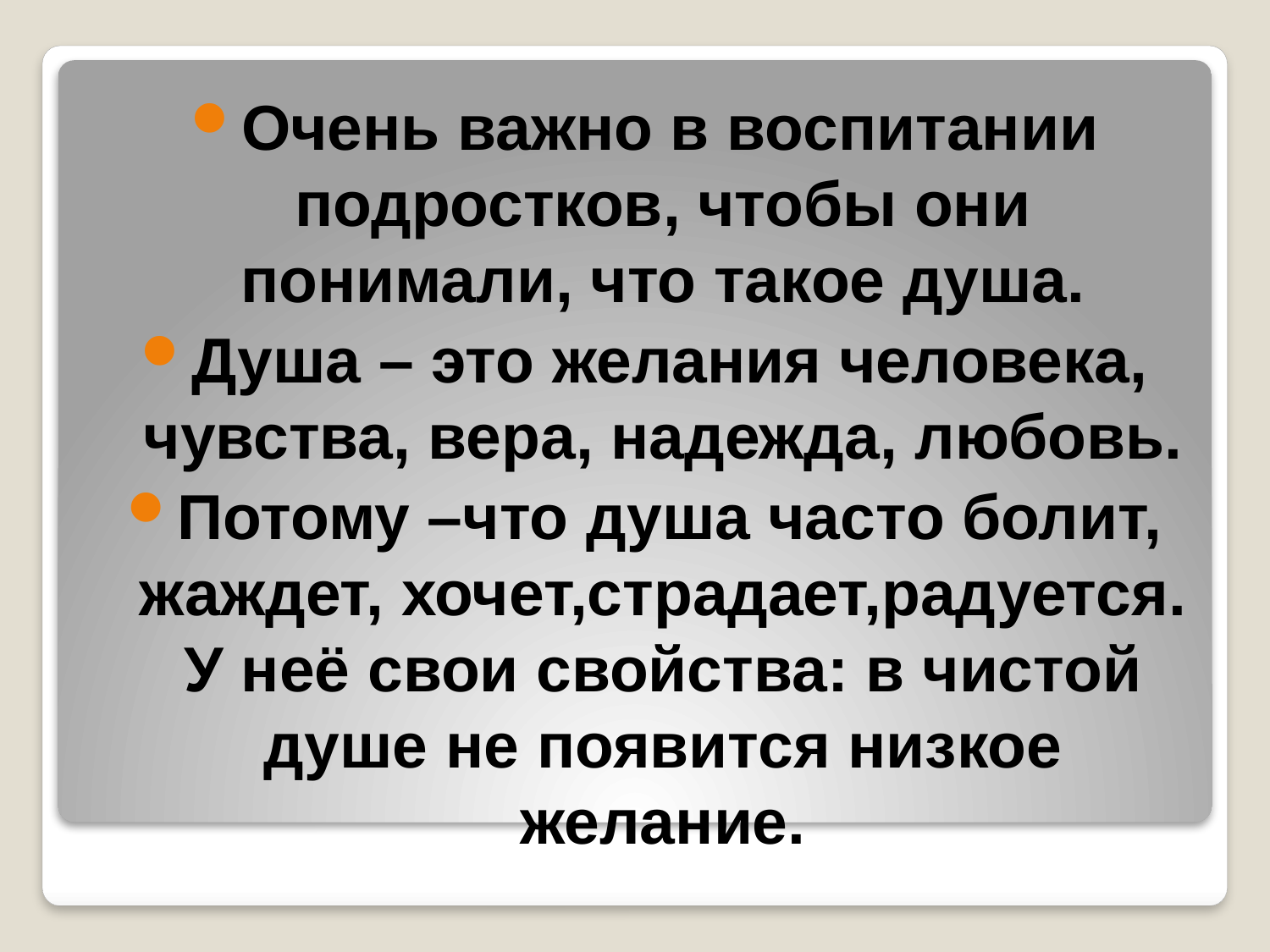

Очень важно в воспитании подростков, чтобы они понимали, что такое душа.
Душа – это желания человека, чувства, вера, надежда, любовь.
Потому –что душа часто болит, жаждет, хочет,страдает,радуется. У неё свои свойства: в чистой душе не появится низкое желание.
#